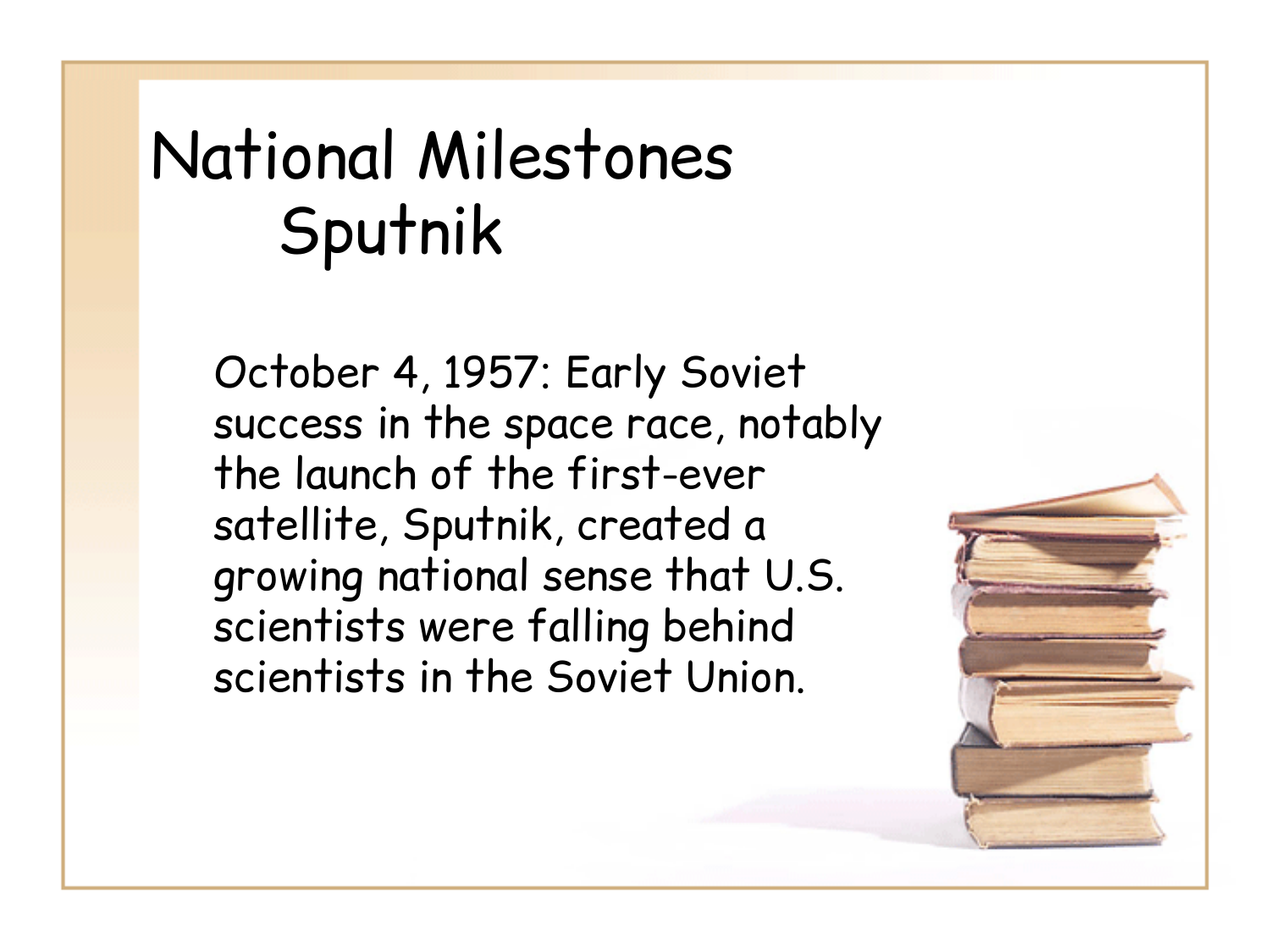

# National Milestones Sputnik
October 4, 1957: Early Soviet success in the space race, notably the launch of the first-ever satellite, Sputnik, created a growing national sense that U.S. scientists were falling behind scientists in the Soviet Union.